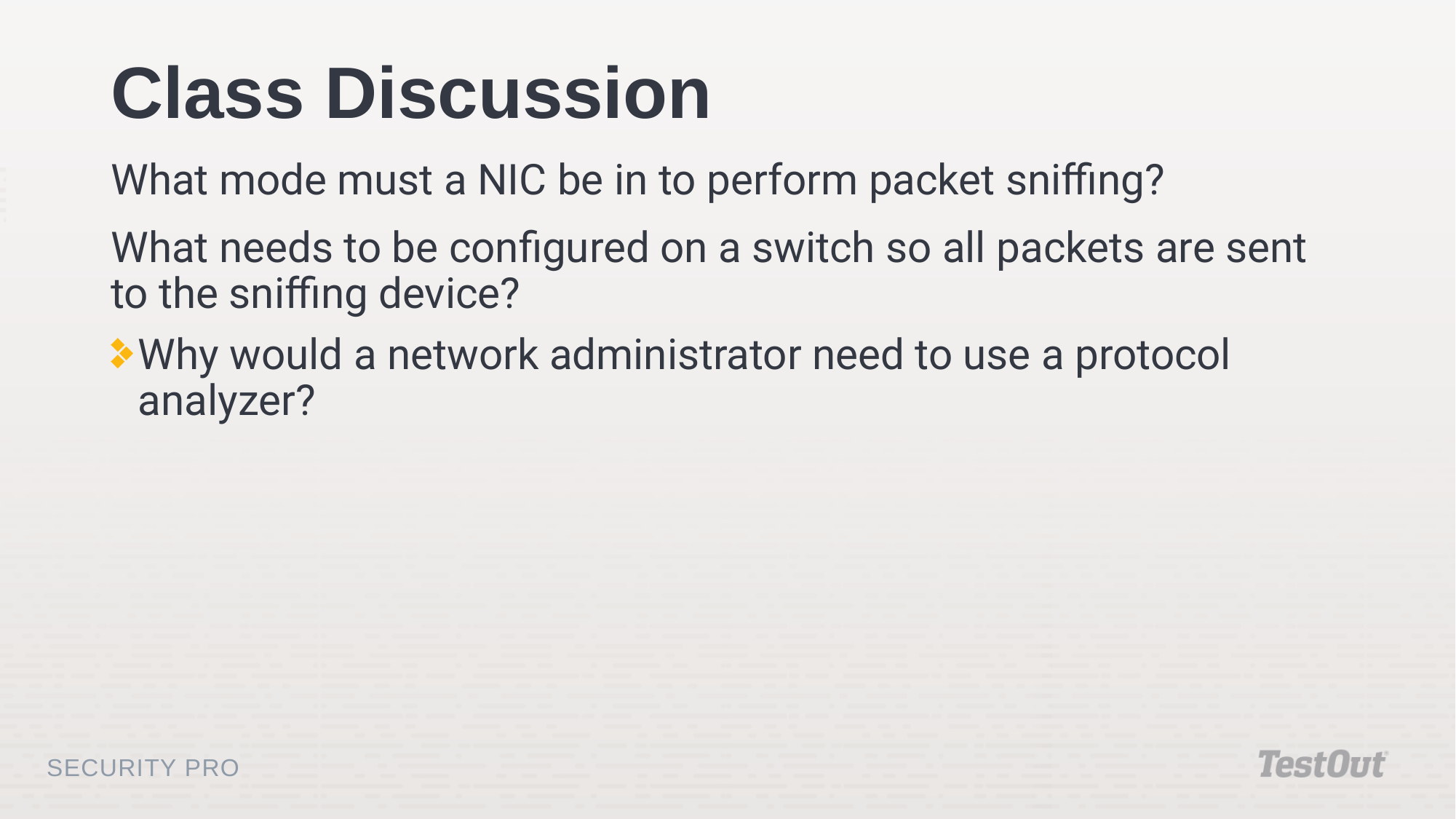

# Class Discussion
What mode must a NIC be in to perform packet sniffing?
What needs to be configured on a switch so all packets are sent to the sniffing device?
Why would a network administrator need to use a protocol analyzer?
Security Pro